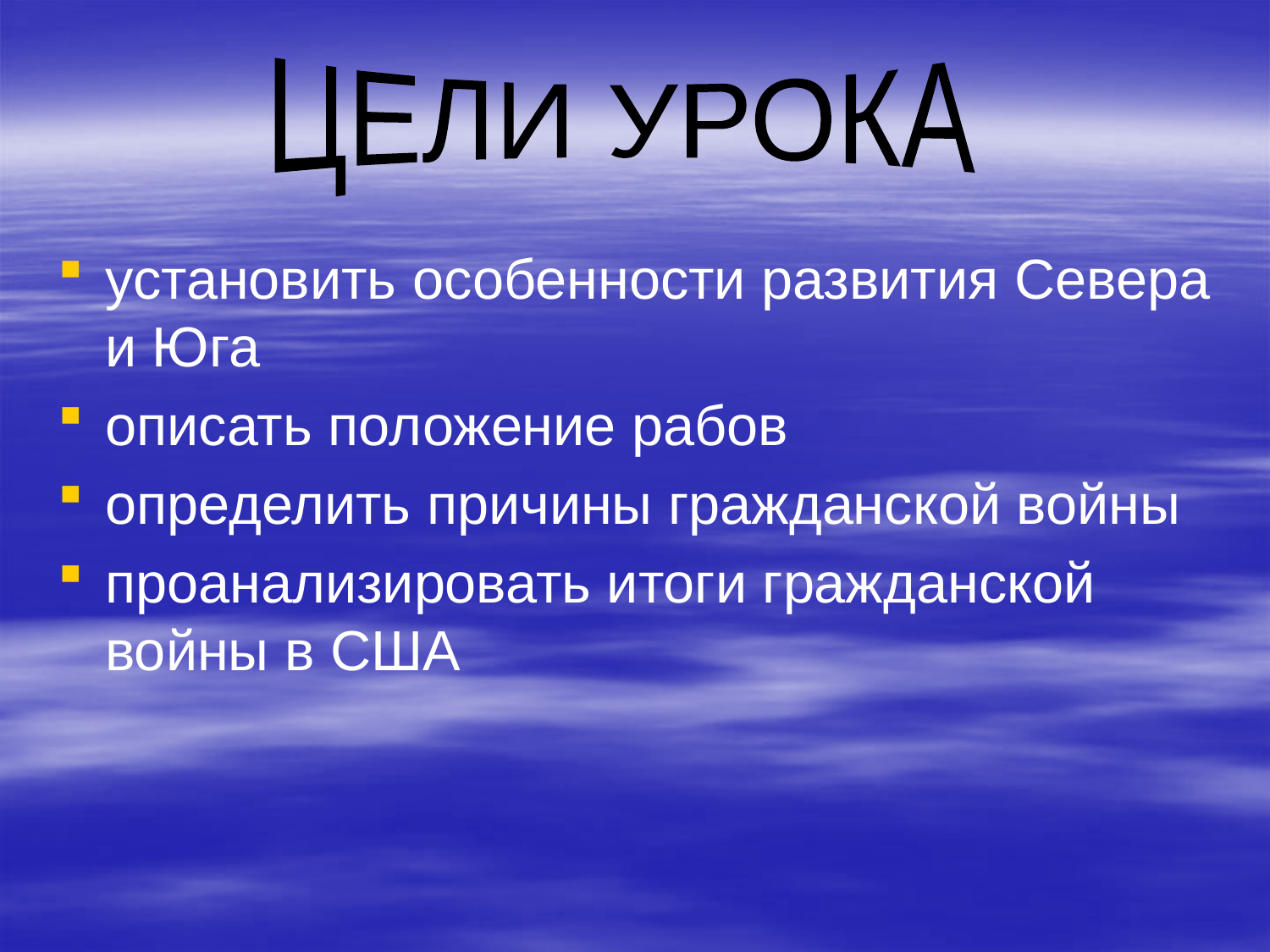

ЦЕЛИ УРОКА
установить особенности развития Севера и Юга
описать положение рабов
определить причины гражданской войны
проанализировать итоги гражданской войны в США